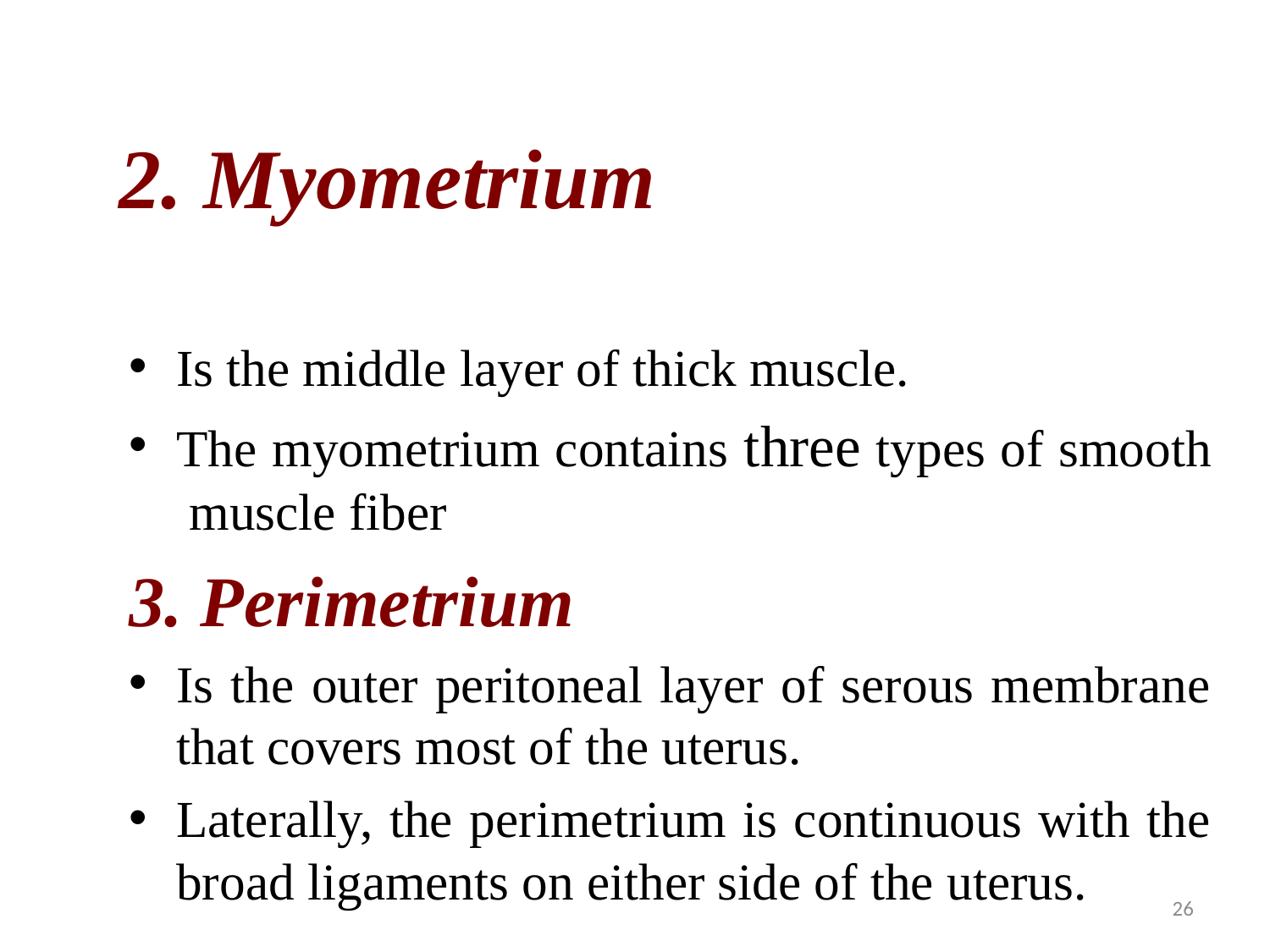

# 2. Myometrium
Is the middle layer of thick muscle.
The myometrium contains three types of smooth  muscle fiber
3. Perimetrium
Is the outer peritoneal layer of serous membrane that covers most of the uterus.
Laterally, the perimetrium is continuous with the broad ligaments on either side of the uterus.

26